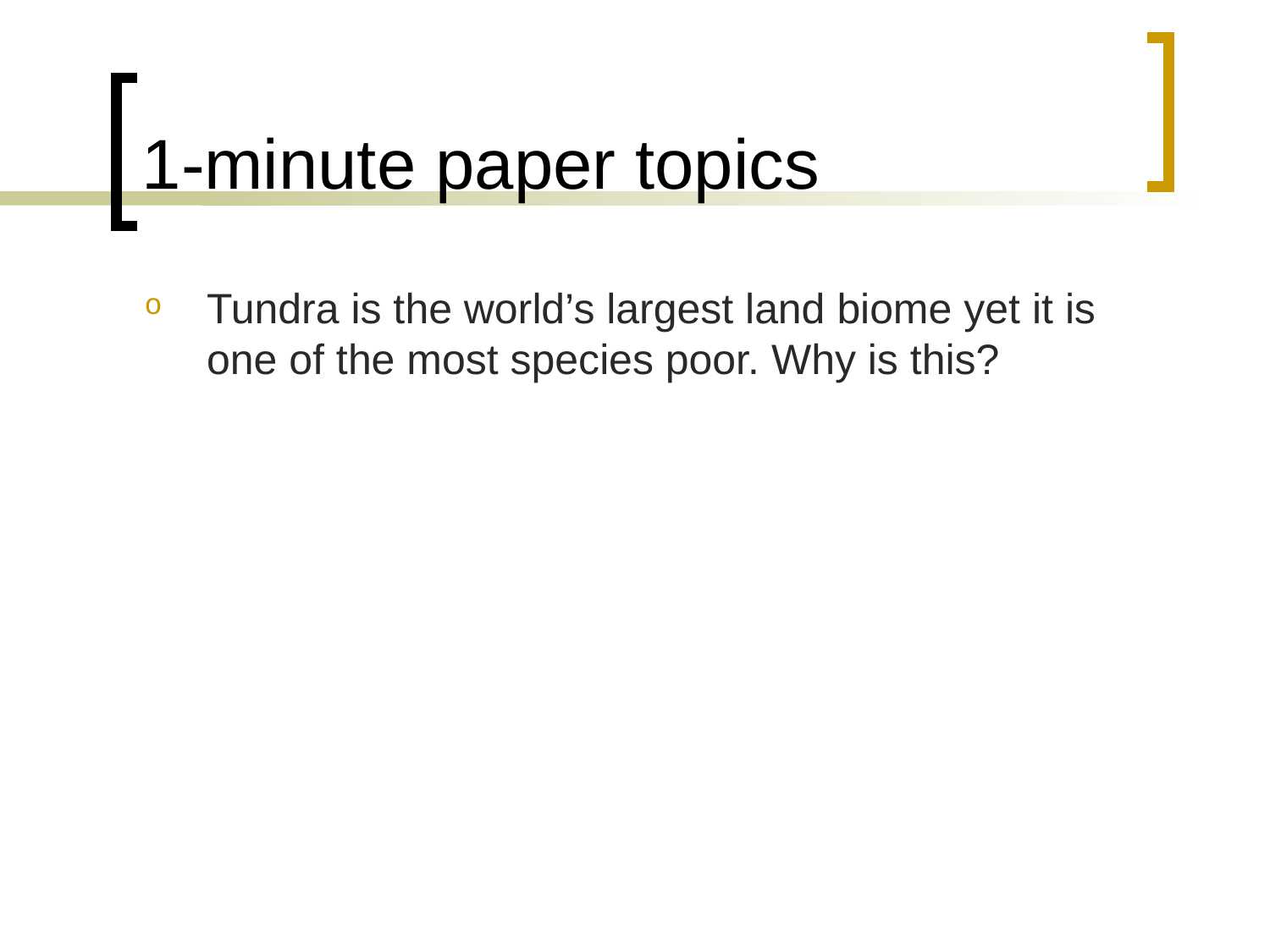

# 1-minute paper topics
Tundra is the world’s largest land biome yet it is one of the most species poor. Why is this?